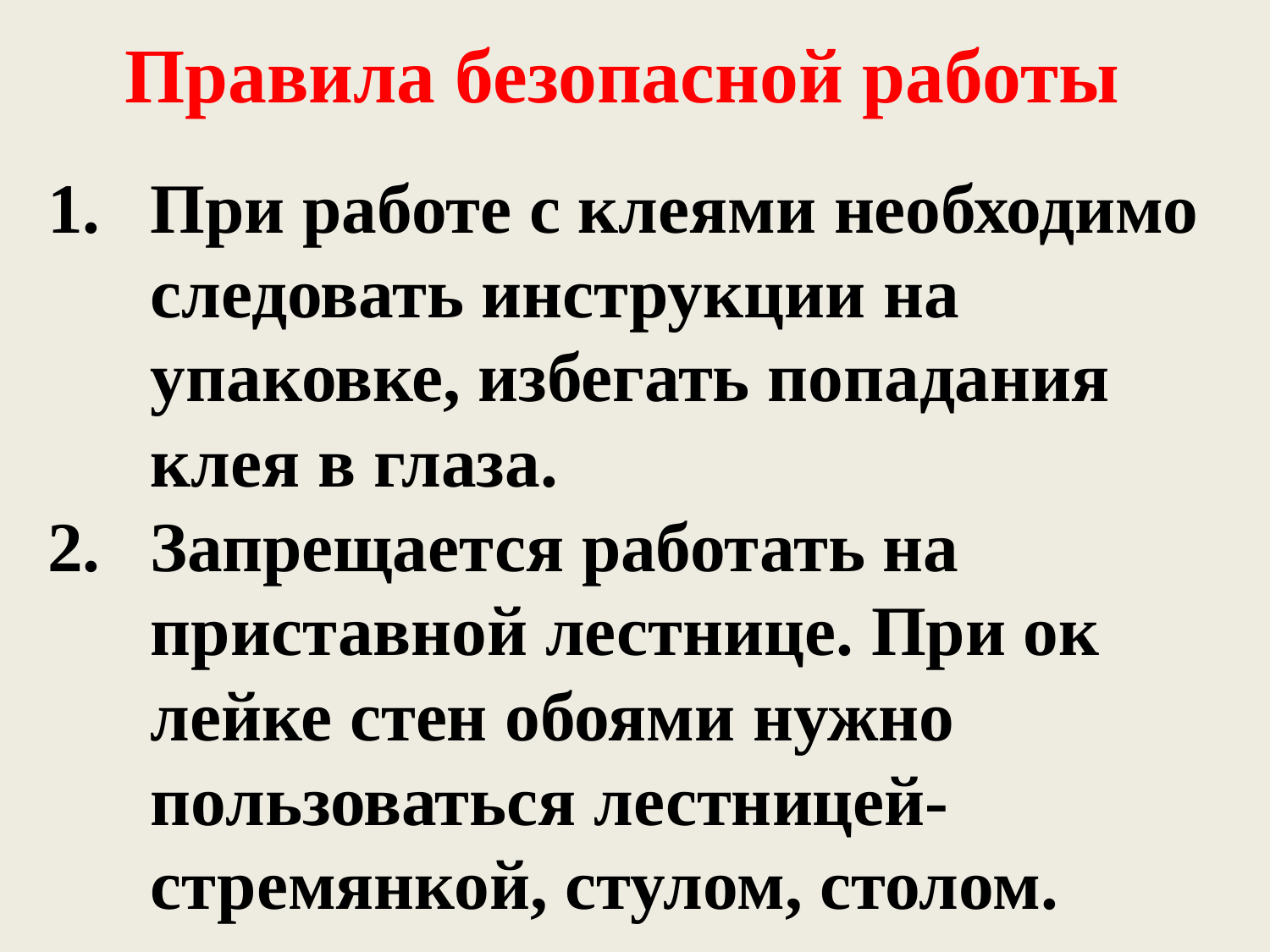

Правила безопасной работы
При работе с клеями необходимо следовать инструкции на упаковке, избегать попадания клея в глаза.
Запрещается работать на приставной лестнице. При ок­лейке стен обоями нужно пользоваться лестницей-стремянкой, стулом, столом.
.